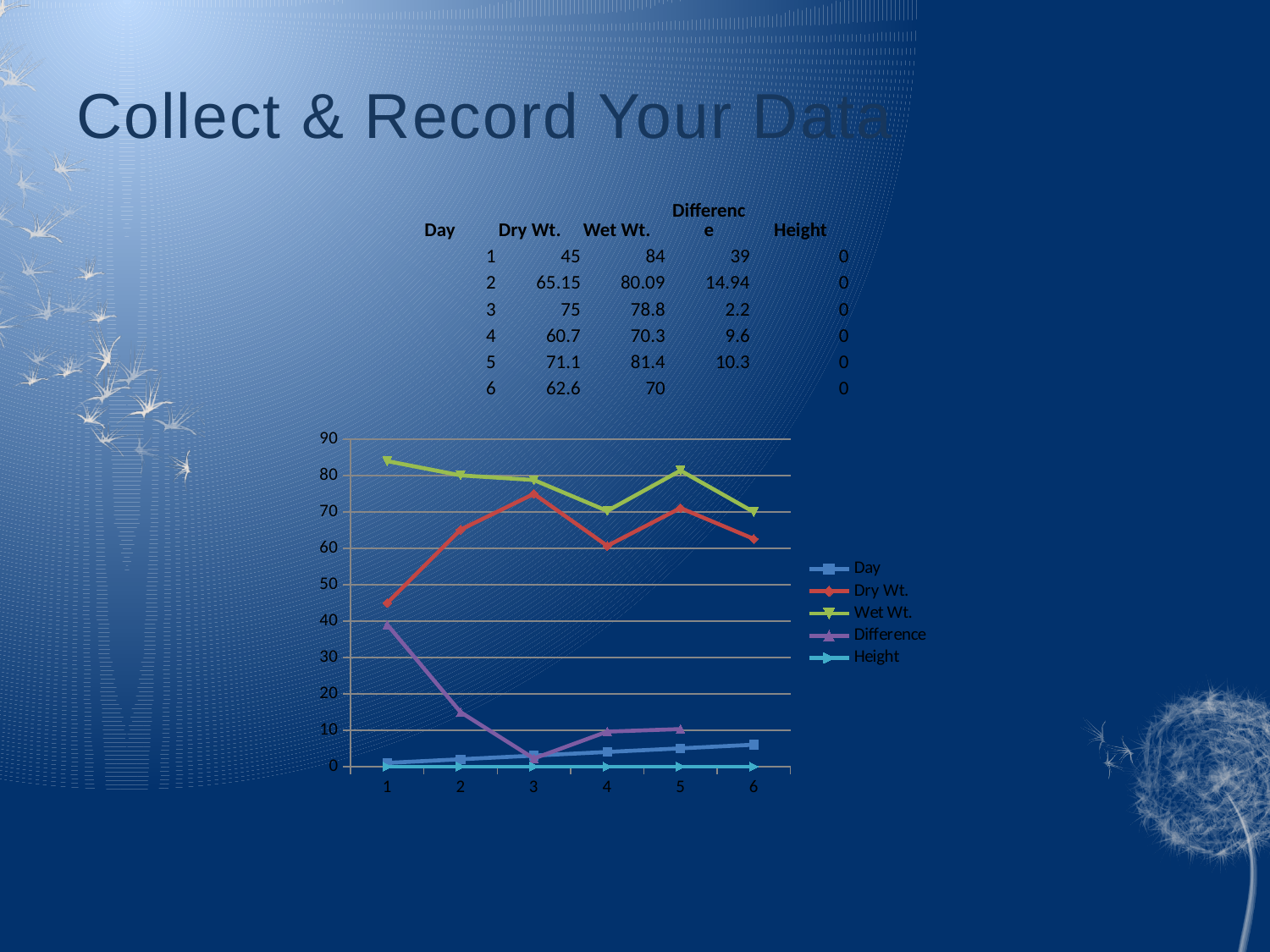

# Collect & Record Your Data
| Day | Dry Wt. | Wet Wt. | Difference | Height |
| --- | --- | --- | --- | --- |
| 1 | 45 | 84 | 39 | 0 |
| 2 | 65.15 | 80.09 | 14.94 | 0 |
| 3 | 75 | 78.8 | 2.2 | 0 |
| 4 | 60.7 | 70.3 | 9.6 | 0 |
| 5 | 71.1 | 81.4 | 10.3 | 0 |
| 6 | 62.6 | 70 |  | 0 |

### Chart

| Category | Day | Dry Wt. | Wet Wt. | Difference | Height |
|---|---|---|---|---|---|